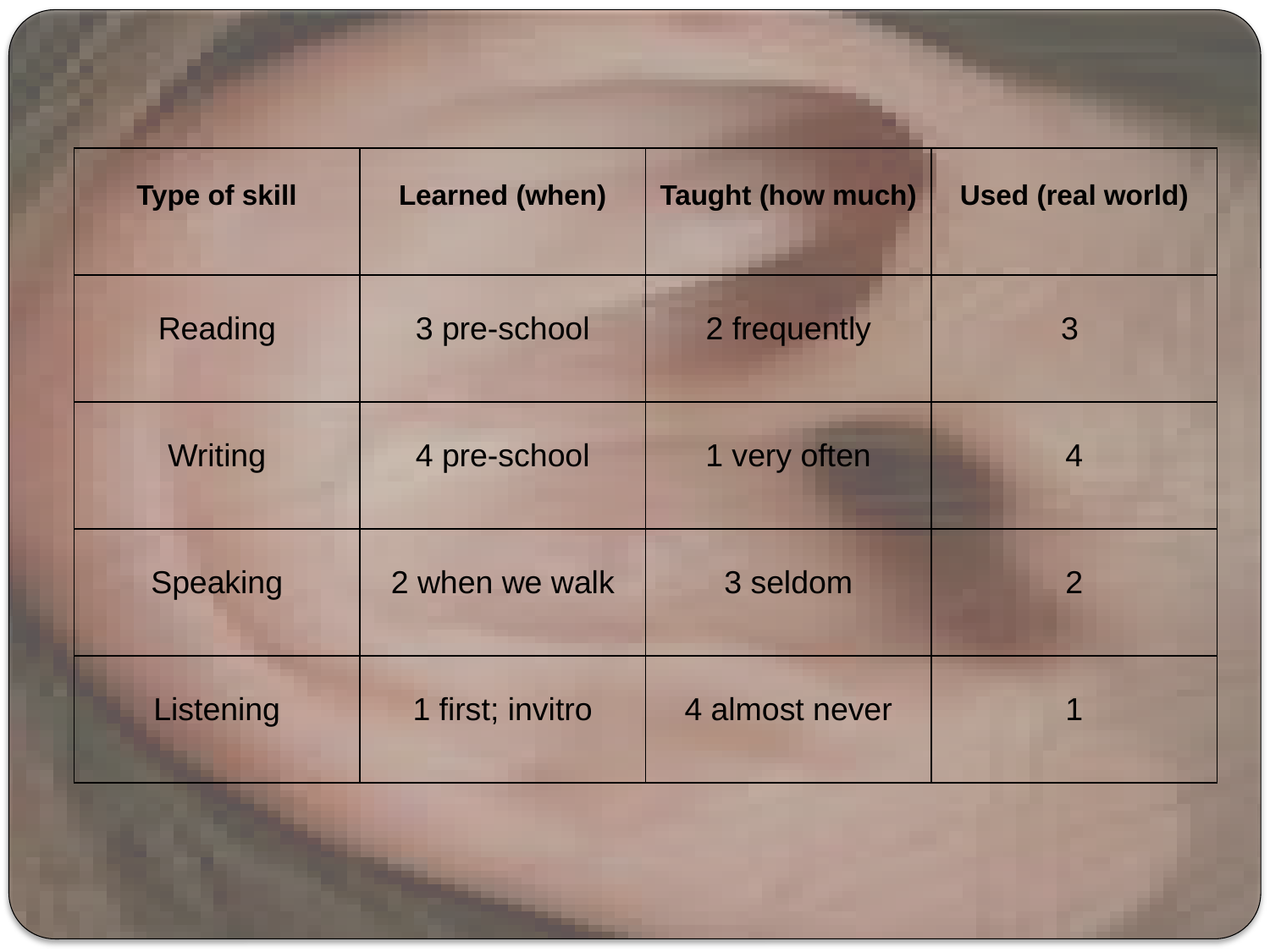

| Type of skill | Learned (when) | Taught (how much) | Used (real world) |
| --- | --- | --- | --- |
| Reading | 3 pre-school | 2 frequently | 3 |
| Writing | 4 pre-school | 1 very often | 4 |
| Speaking | 2 when we walk | 3 seldom | 2 |
| Listening | 1 first; invitro | 4 almost never | 1 |